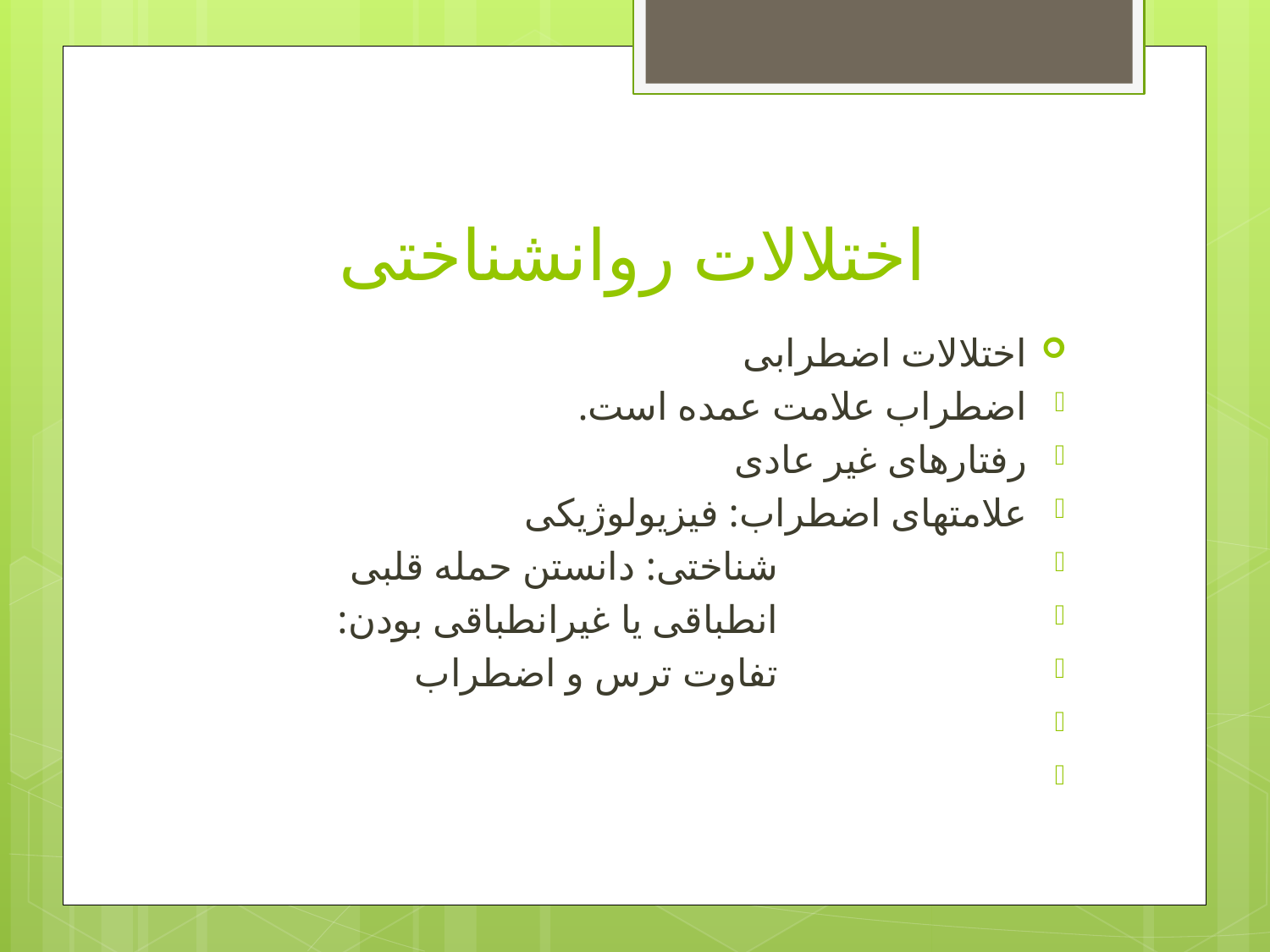

# اختلالات روانشناختی
اختلالات اضطرابی
اضطراب علامت عمده است.
رفتارهای غیر عادی
علامتهای اضطراب: فیزیولوژیکی
                         شناختی: دانستن حمله قلبی
                         انطباقی یا غیرانطباقی بودن:
                         تفاوت ترس و اضطراب